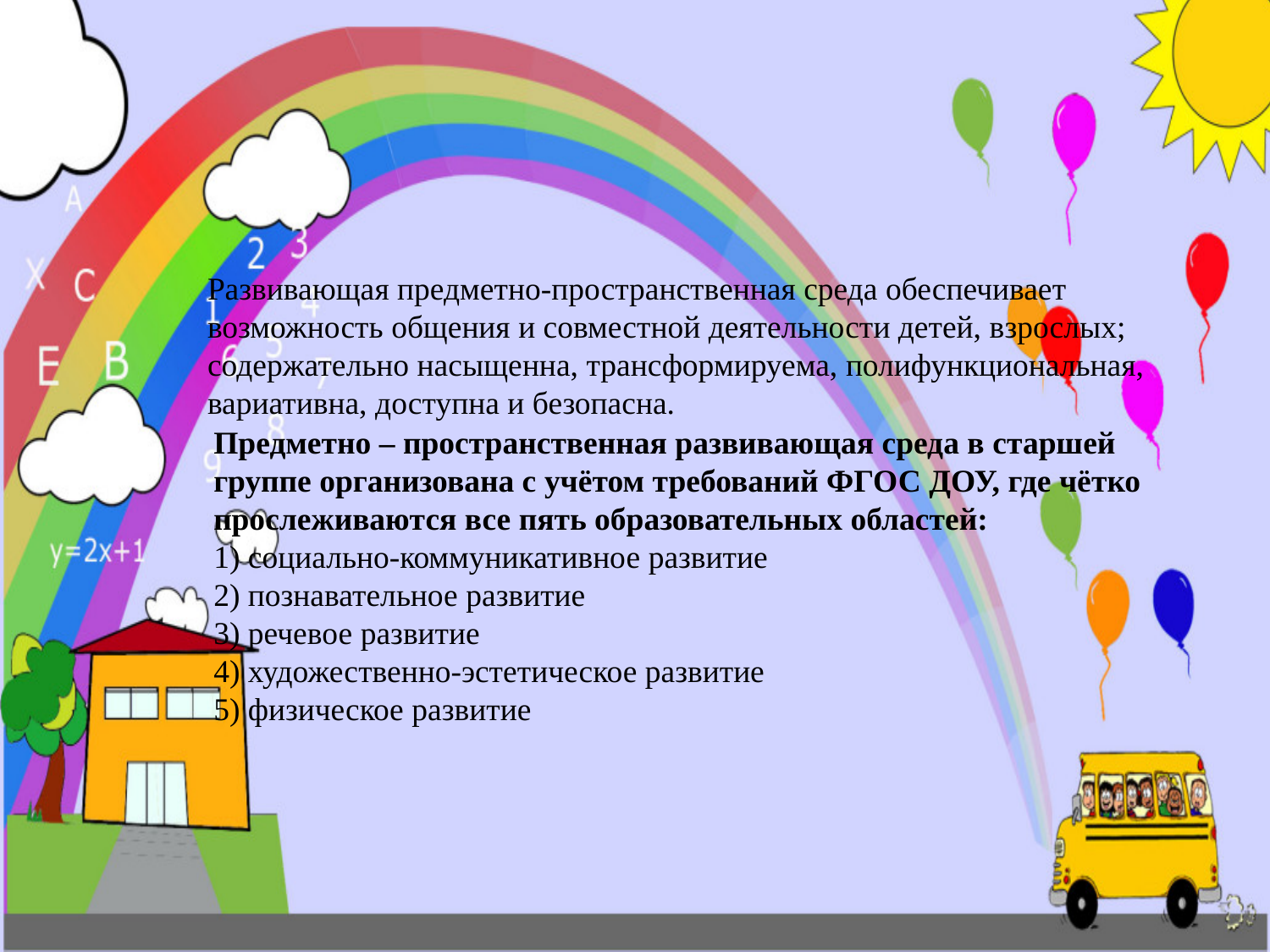

Развивающая предметно-пространственная среда обеспечивает возможность общения и совместной деятельности детей, взрослых; содержательно насыщенна, трансформируема, полифункциональная, вариативна, доступна и безопасна.

Предметно – пространственная развивающая среда в старшей группе организована с учётом требований ФГОС ДОУ, где чётко прослеживаются все пять образовательных областей:
1) социально-коммуникативное развитие
2) познавательное развитие
3) речевое развитие
4) художественно-эстетическое развитие
5) физическое развитие